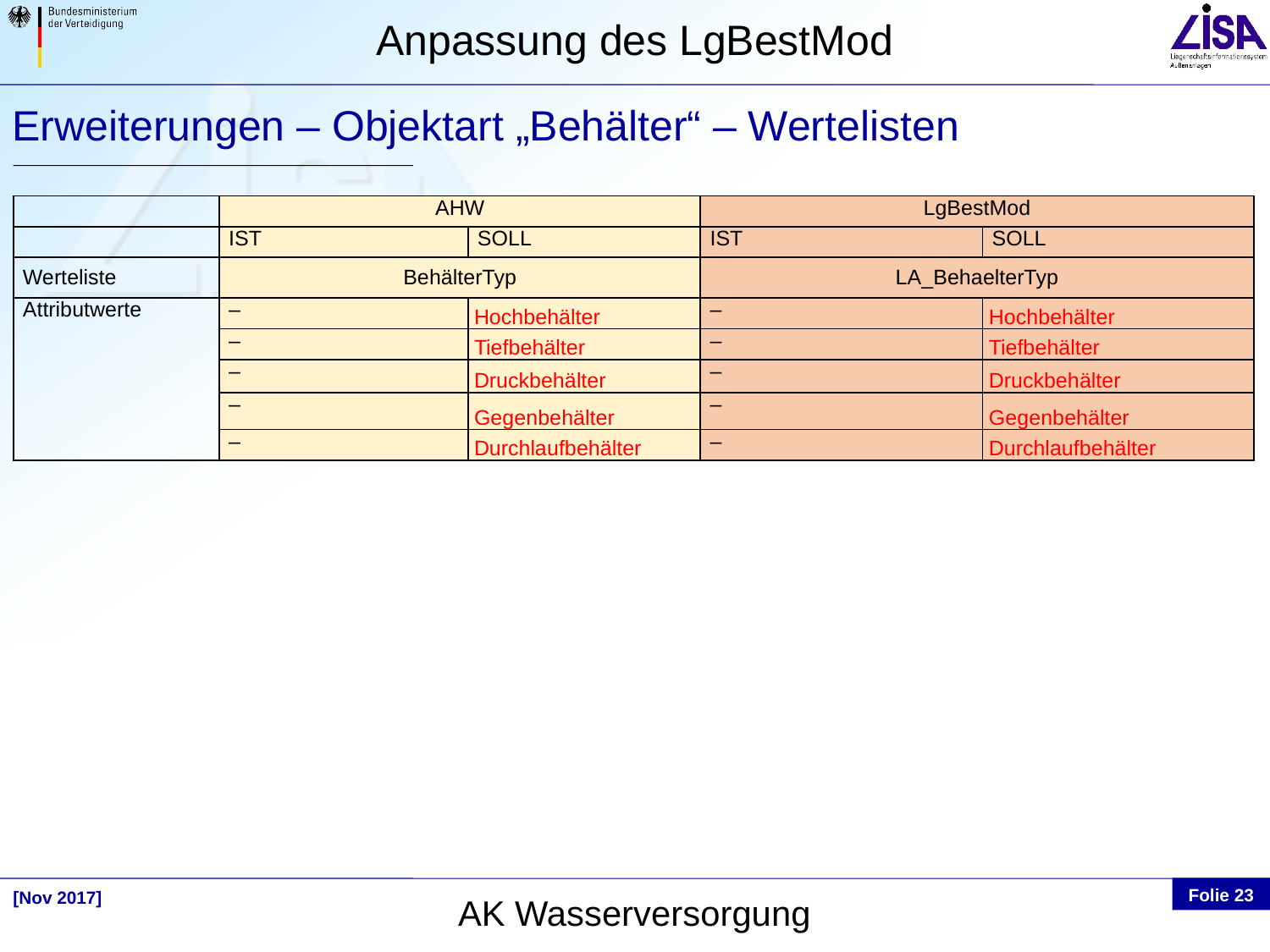

Erweiterungen – Objektart „Behälter“ – Wertelisten

|  | AHW |  | LgBestMod |  |
| --- | --- | --- | --- | --- |
|  | IST | SOLL | IST | SOLL |
| Werteliste | BehälterTyp |  | LA\_BehaelterTyp |  |
| Attributwerte | – | Hochbehälter | – | Hochbehälter |
|  | – | Tiefbehälter | – | Tiefbehälter |
|  | – | Druckbehälter | – | Druckbehälter |
|  | – | Gegenbehälter | – | Gegenbehälter |
|  | – | Durchlaufbehälter | – | Durchlaufbehälter |